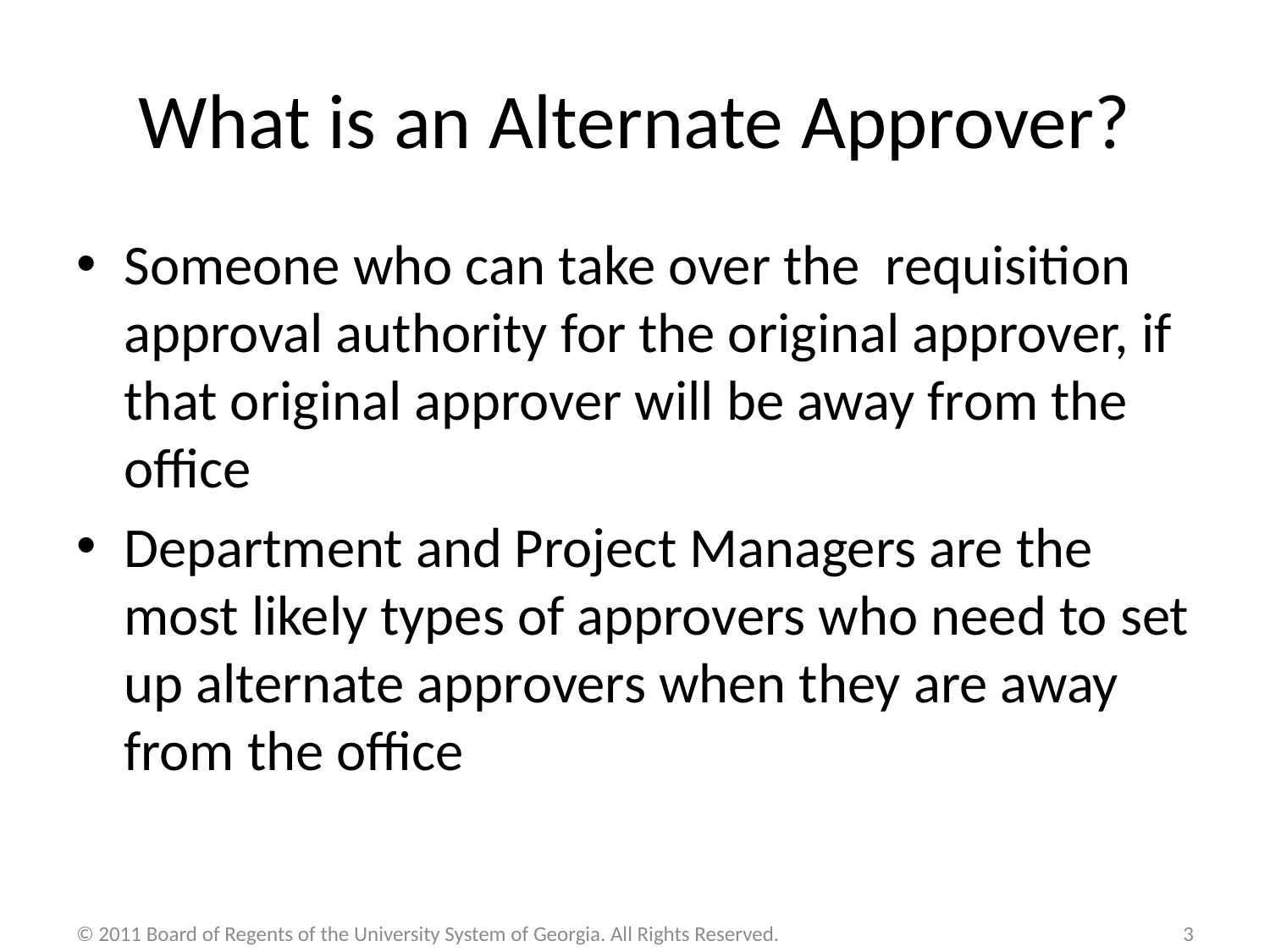

# What is an Alternate Approver?
Someone who can take over the  requisition approval authority for the original approver, if that original approver will be away from the office
Department and Project Managers are the most likely types of approvers who need to set up alternate approvers when they are away from the office
© 2011 Board of Regents of the University System of Georgia. All Rights Reserved.
3